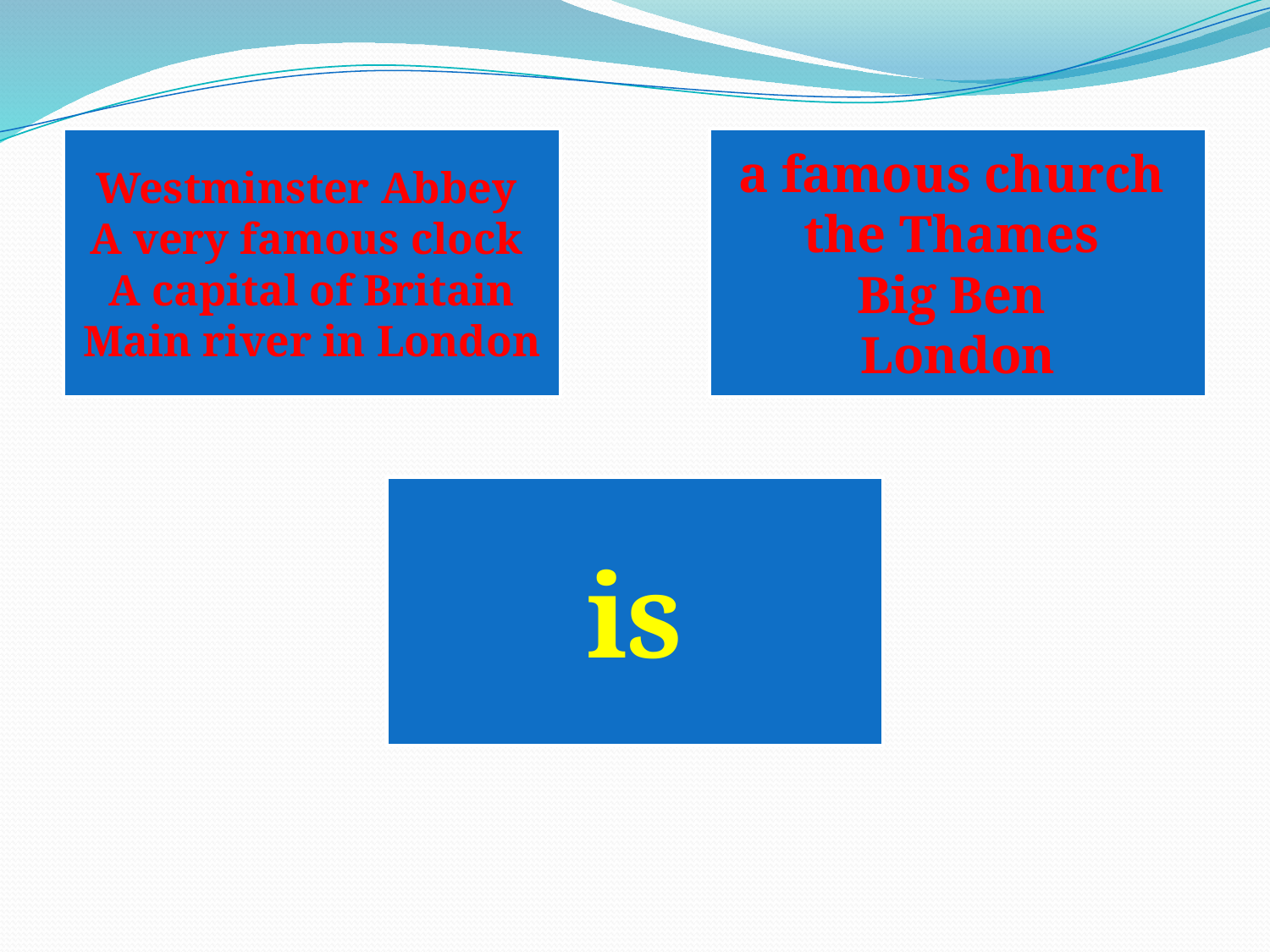

Westminster Abbey
A very famous clock
A capital of Britain Main river in London
a famous church
the Thames
Big Ben
London
is